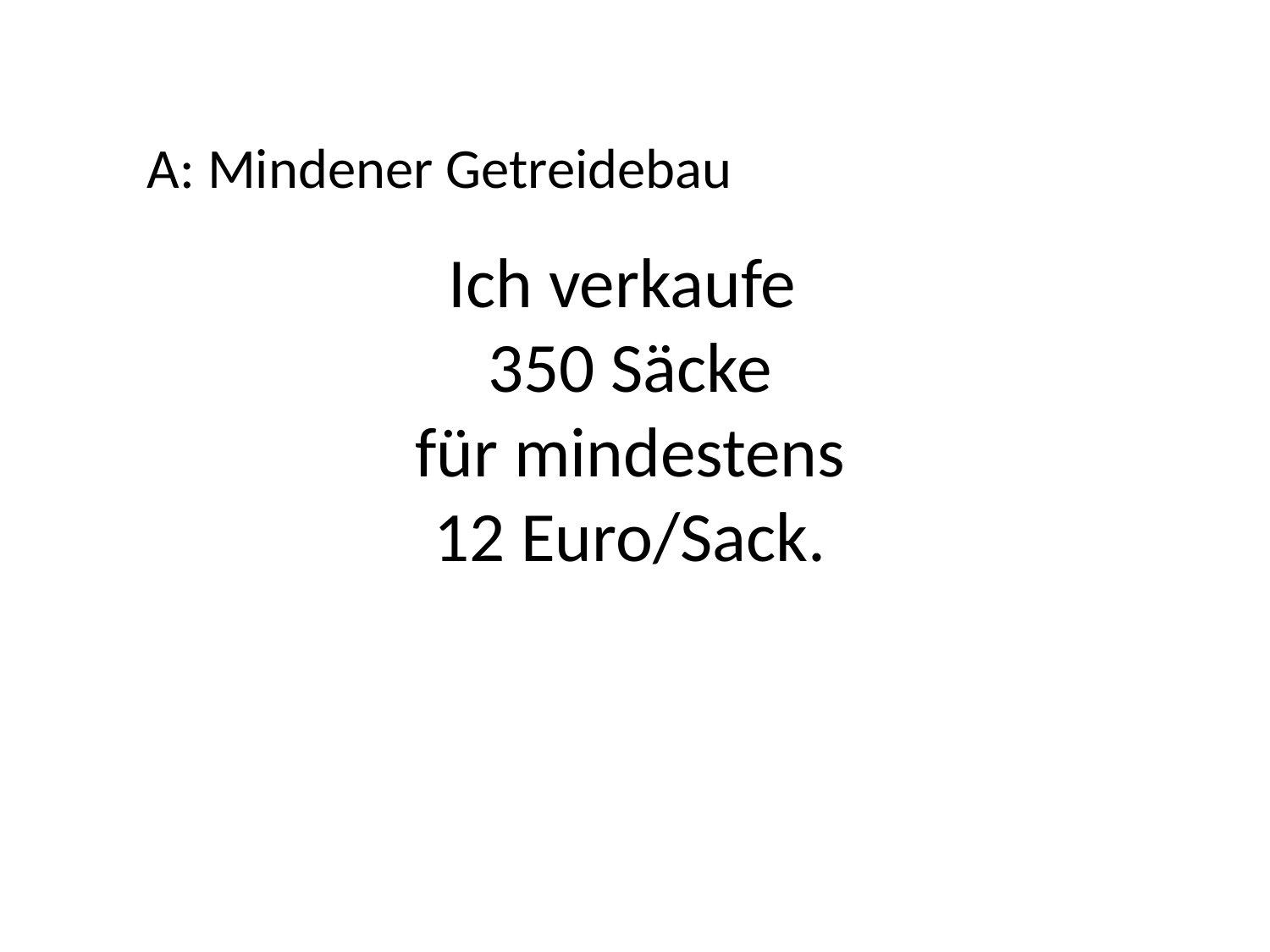

A: Mindener Getreidebau

Ich verkaufe
350 Säcke
für mindestens
12 Euro/Sack.